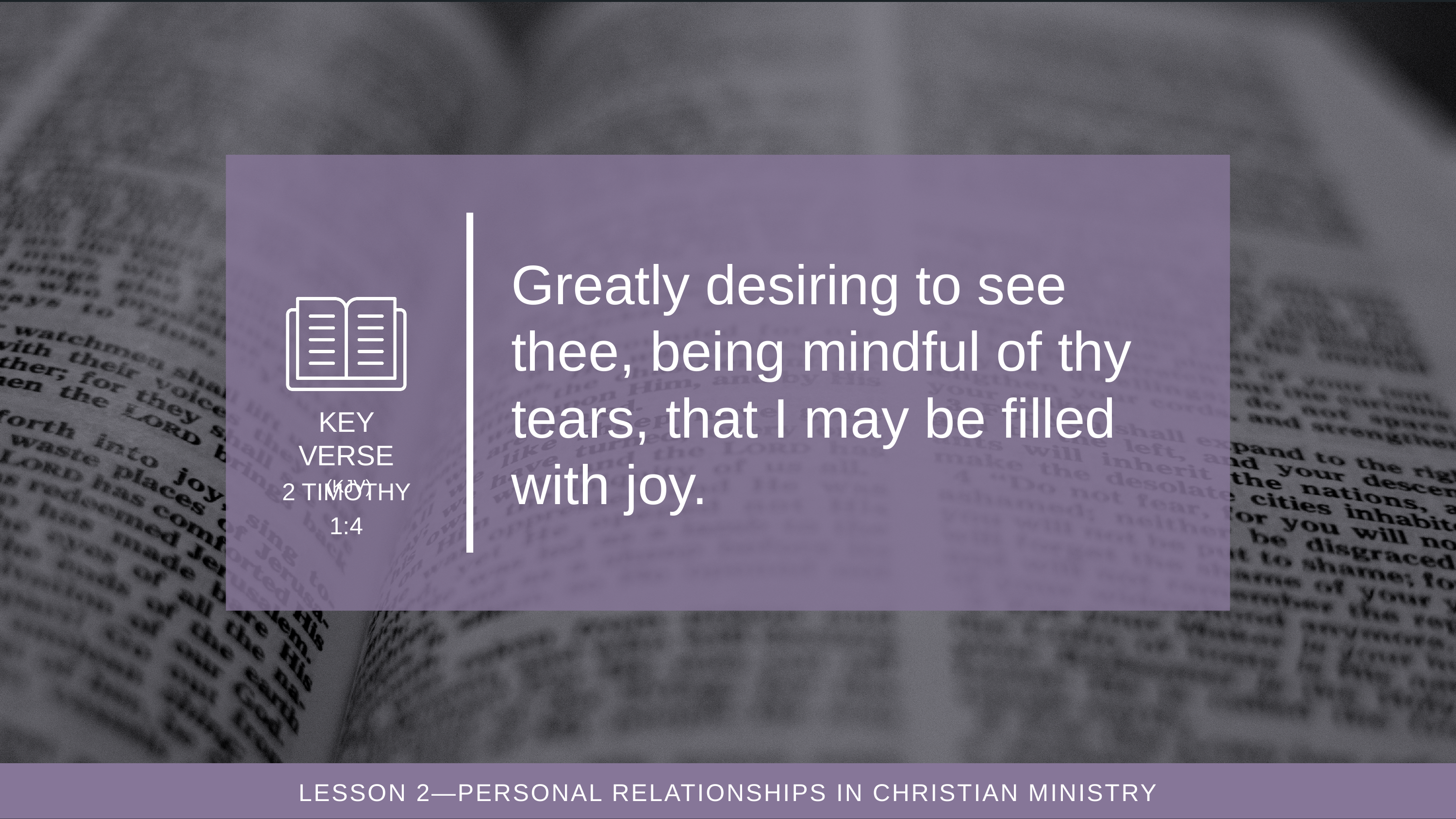

Greatly desiring to see thee, being mindful of thy tears, that I may be filled with joy.
(KJV)